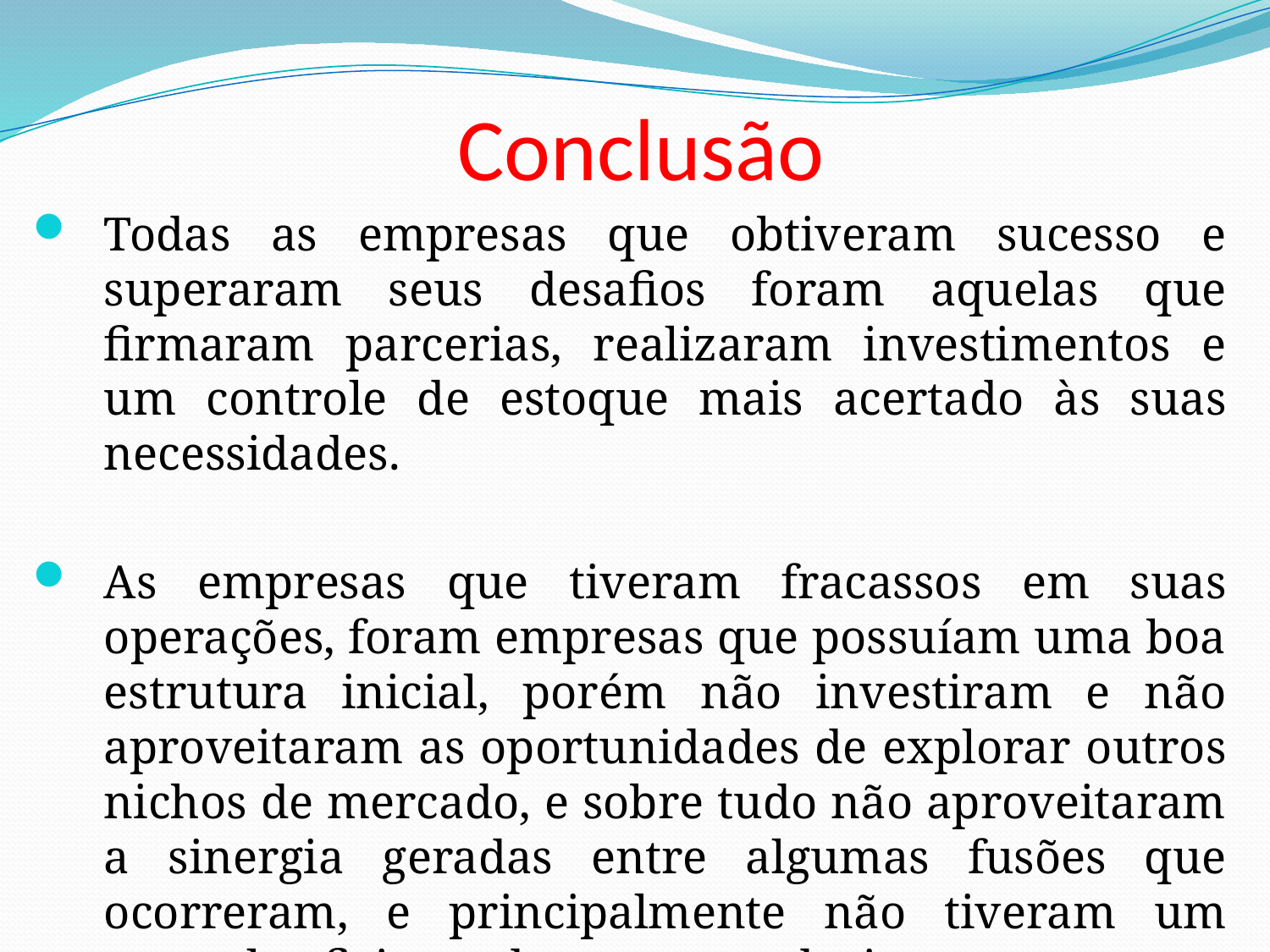

# Conclusão
Todas as empresas que obtiveram sucesso e superaram seus desafios foram aquelas que firmaram parcerias, realizaram investimentos e um controle de estoque mais acertado às suas necessidades.

As empresas que tiveram fracassos em suas operações, foram empresas que possuíam uma boa estrutura inicial, porém não investiram e não aproveitaram as oportunidades de explorar outros nichos de mercado, e sobre tudo não aproveitaram a sinergia geradas entre algumas fusões que ocorreram, e principalmente não tiveram um controle eficiente de sua mercadoria.